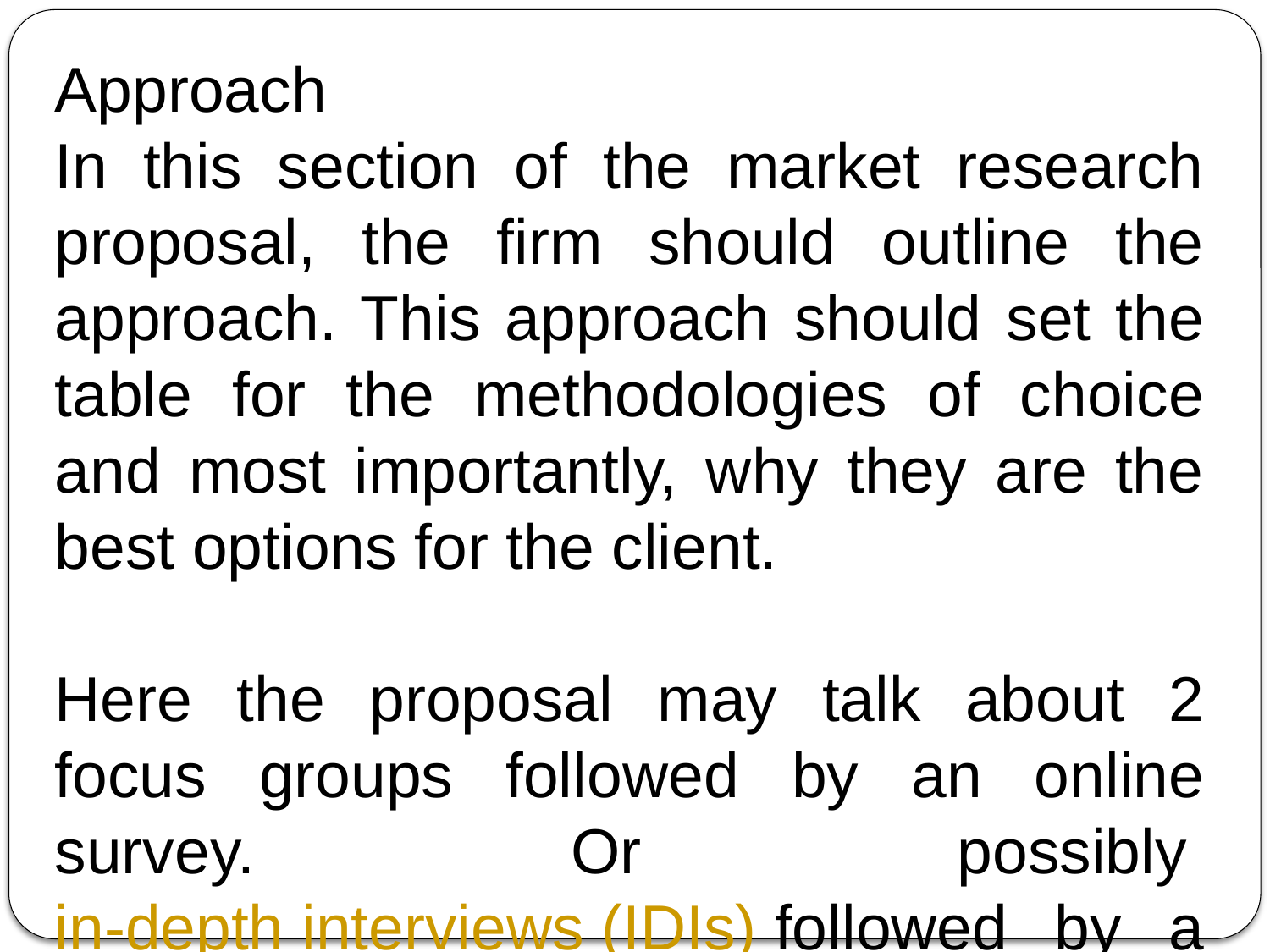

Approach
In this section of the market research proposal, the firm should outline the approach. This approach should set the table for the methodologies of choice and most importantly, why they are the best options for the client.

Here the proposal may talk about 2 focus groups followed by an online survey. Or possibly in-depth interviews (IDIs) followed by a online survey through email contacts.